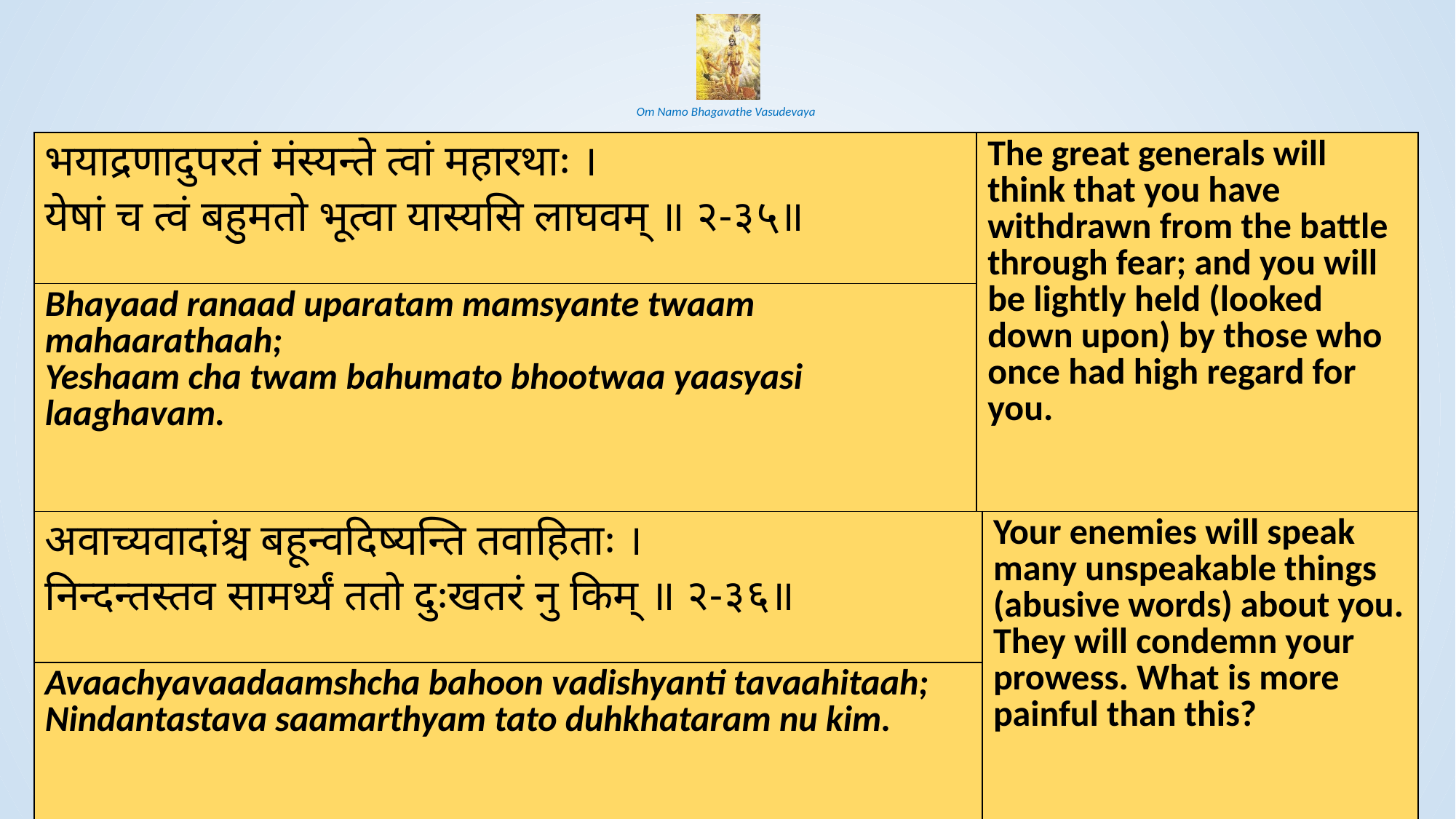

# Om Namo Bhagavathe Vasudevaya
| भयाद्रणादुपरतं मंस्यन्ते त्वां महारथाः । येषां च त्वं बहुमतो भूत्वा यास्यसि लाघवम् ॥ २-३५॥ | The great generals will think that you have withdrawn from the battle through fear; and you will be lightly held (looked down upon) by those who once had high regard for you. |
| --- | --- |
| Bhayaad ranaad uparatam mamsyante twaam mahaarathaah; Yeshaam cha twam bahumato bhootwaa yaasyasi laaghavam. |  |
| अवाच्यवादांश्च बहून्वदिष्यन्ति तवाहिताः । निन्दन्तस्तव सामर्थ्यं ततो दुःखतरं नु किम् ॥ २-३६॥ | Your enemies will speak many unspeakable things (abusive words) about you. They will condemn your prowess. What is more painful than this? |
| --- | --- |
| Avaachyavaadaamshcha bahoon vadishyanti tavaahitaah; Nindantastava saamarthyam tato duhkhataram nu kim. |  |